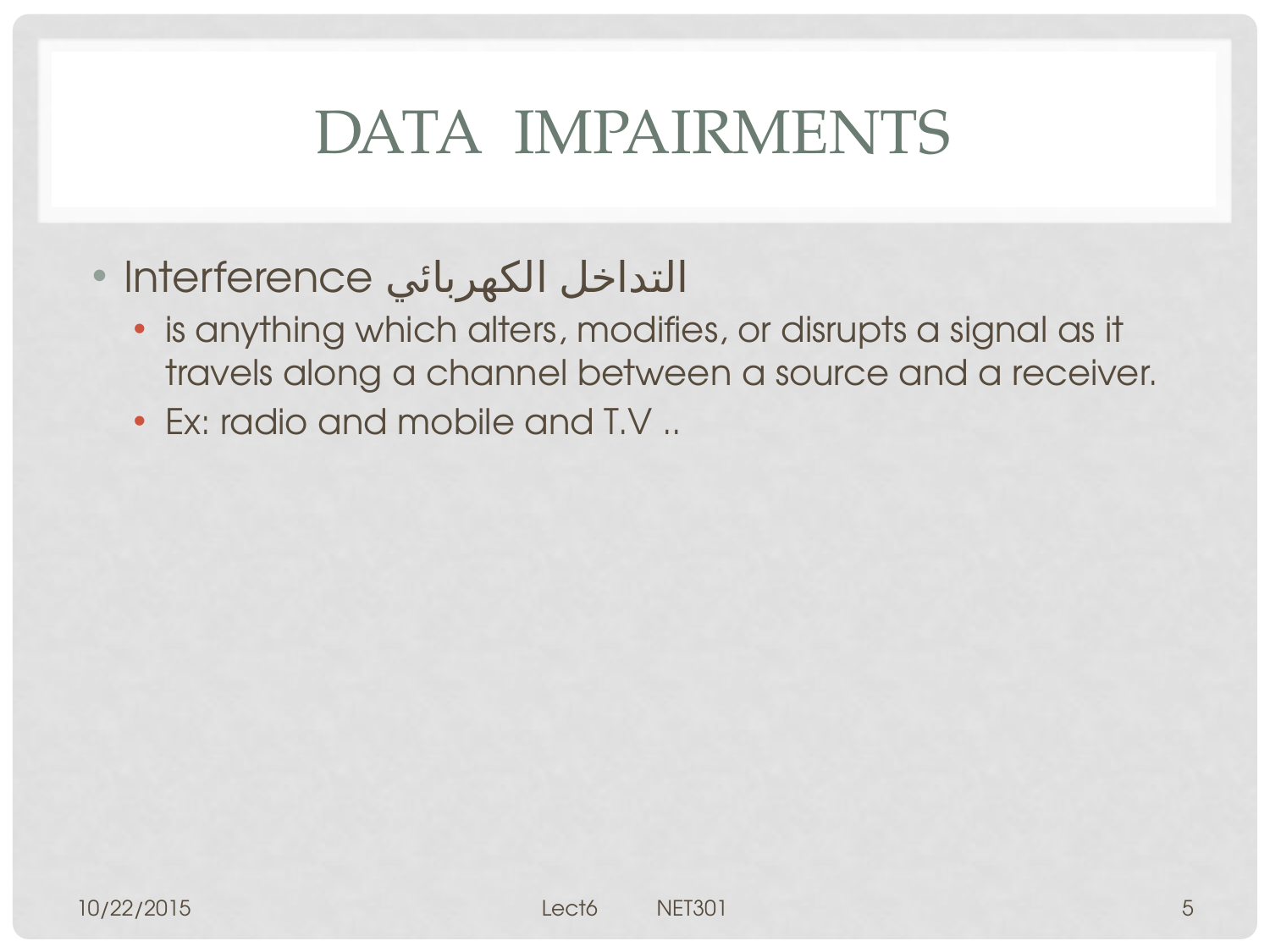

# Data  impairments
Interference التداخل الكهربائي
is anything which alters, modifies, or disrupts a signal as it travels along a channel between a source and a receiver.
Ex: radio and mobile and T.V ..
10/22/2015
Lect6          NET301
5